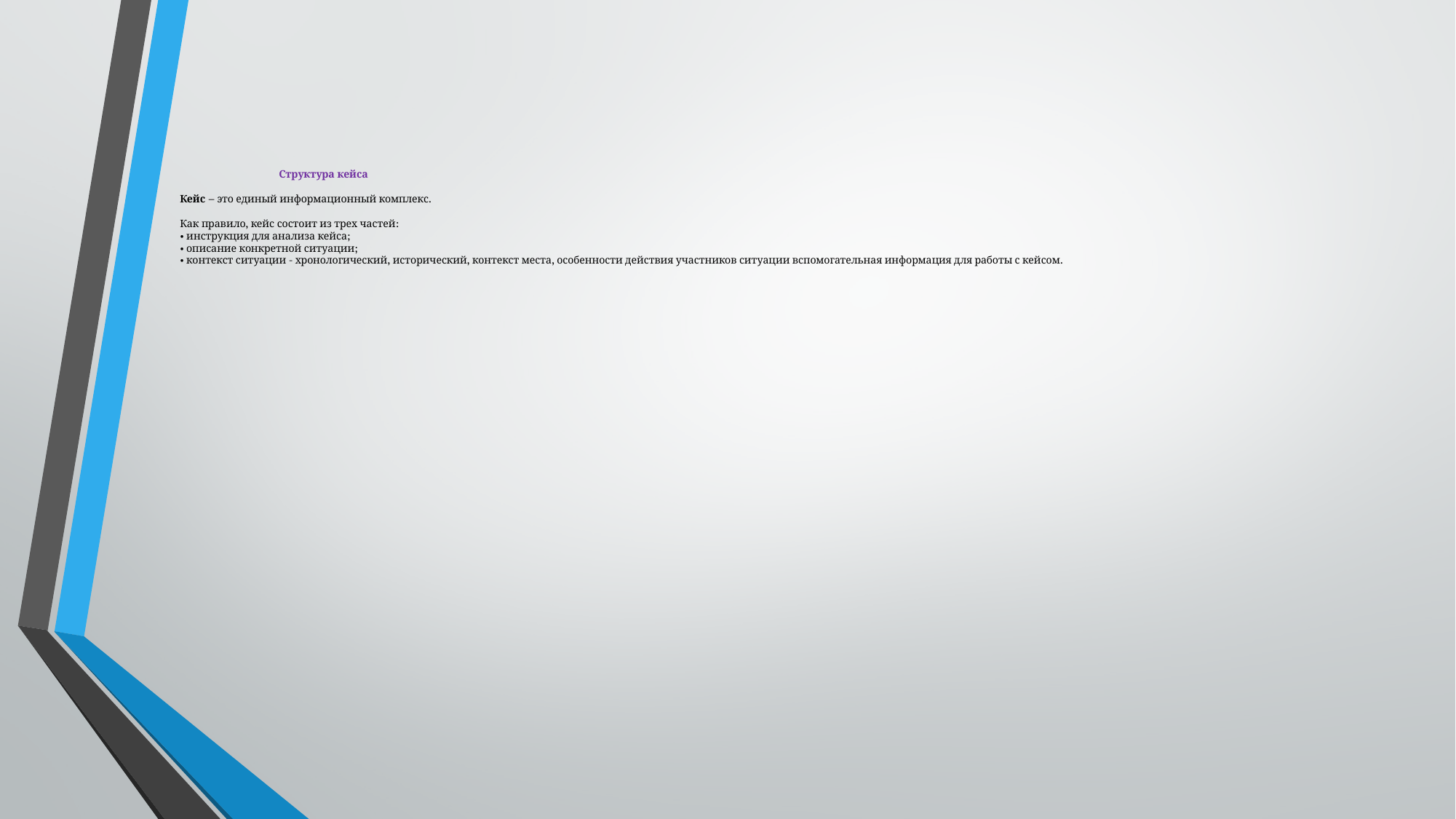

# Структура кейса Кейс – это единый информационный комплекс. Как правило, кейс состоит из трех частей: • инструкция для анализа кейса; • описание конкретной ситуации; • контекст ситуации - хронологический, исторический, контекст места, особенности действия участников ситуации вспомогательная информация для работы с кейсом.